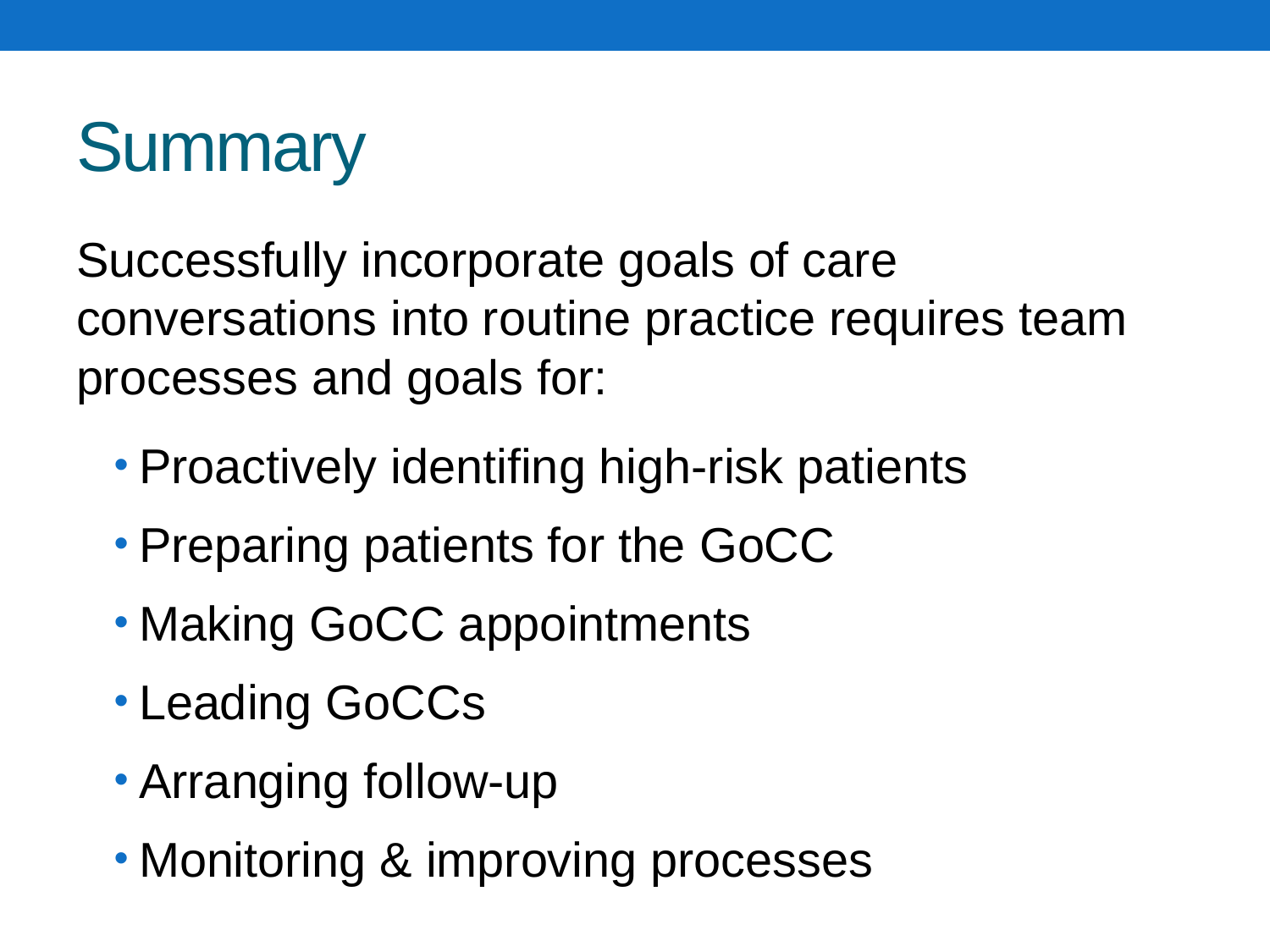

# Summary
Successfully incorporate goals of care conversations into routine practice requires team processes and goals for:
Proactively identifing high-risk patients
Preparing patients for the GoCC
Making GoCC appointments
Leading GoCCs
Arranging follow-up
Monitoring & improving processes